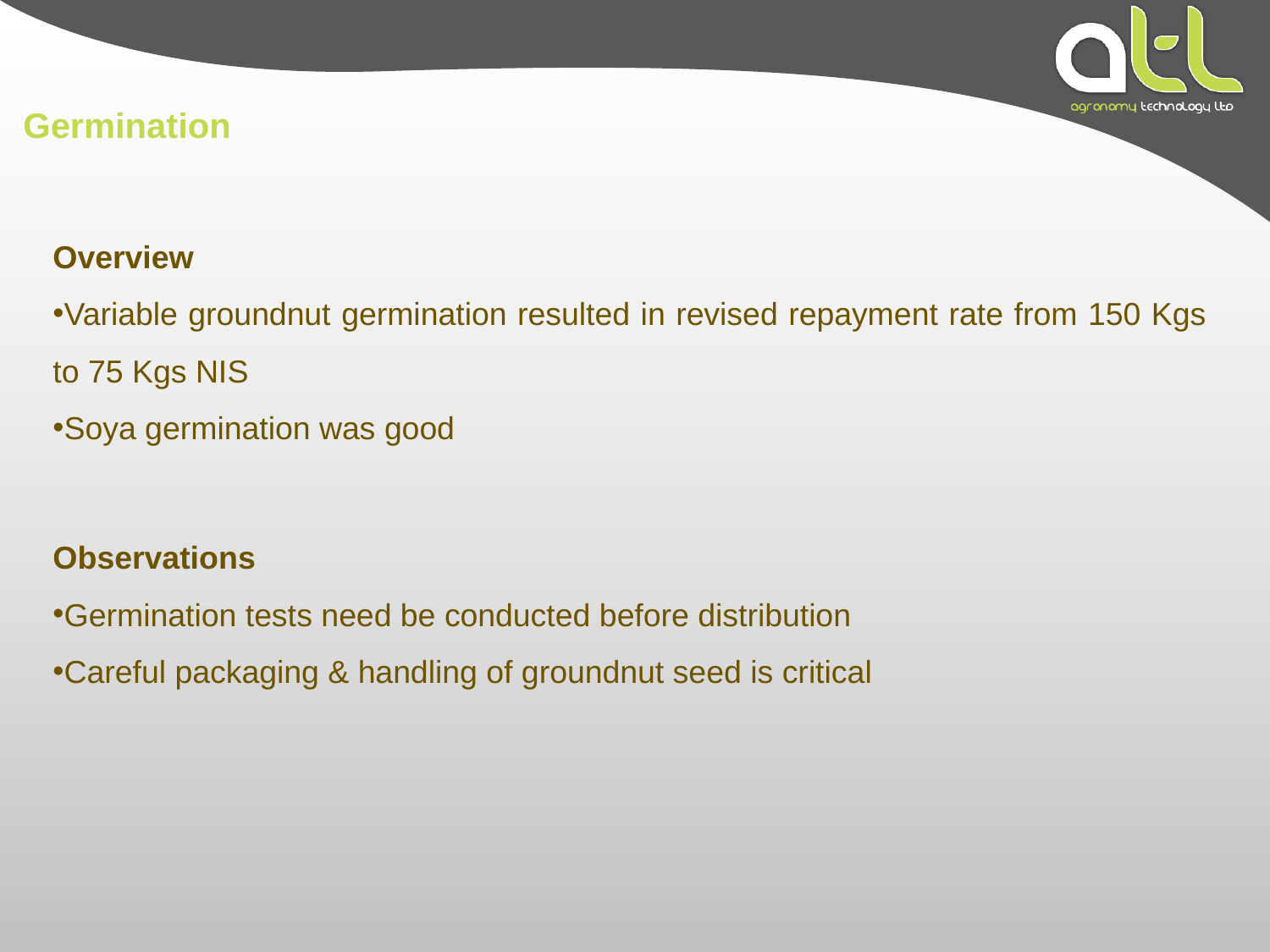

# Germination

Overview
Variable groundnut germination resulted in revised repayment rate from 150 Kgs to 75 Kgs NIS
Soya germination was good

Observations
Germination tests need be conducted before distribution
Careful packaging & handling of groundnut seed is critical